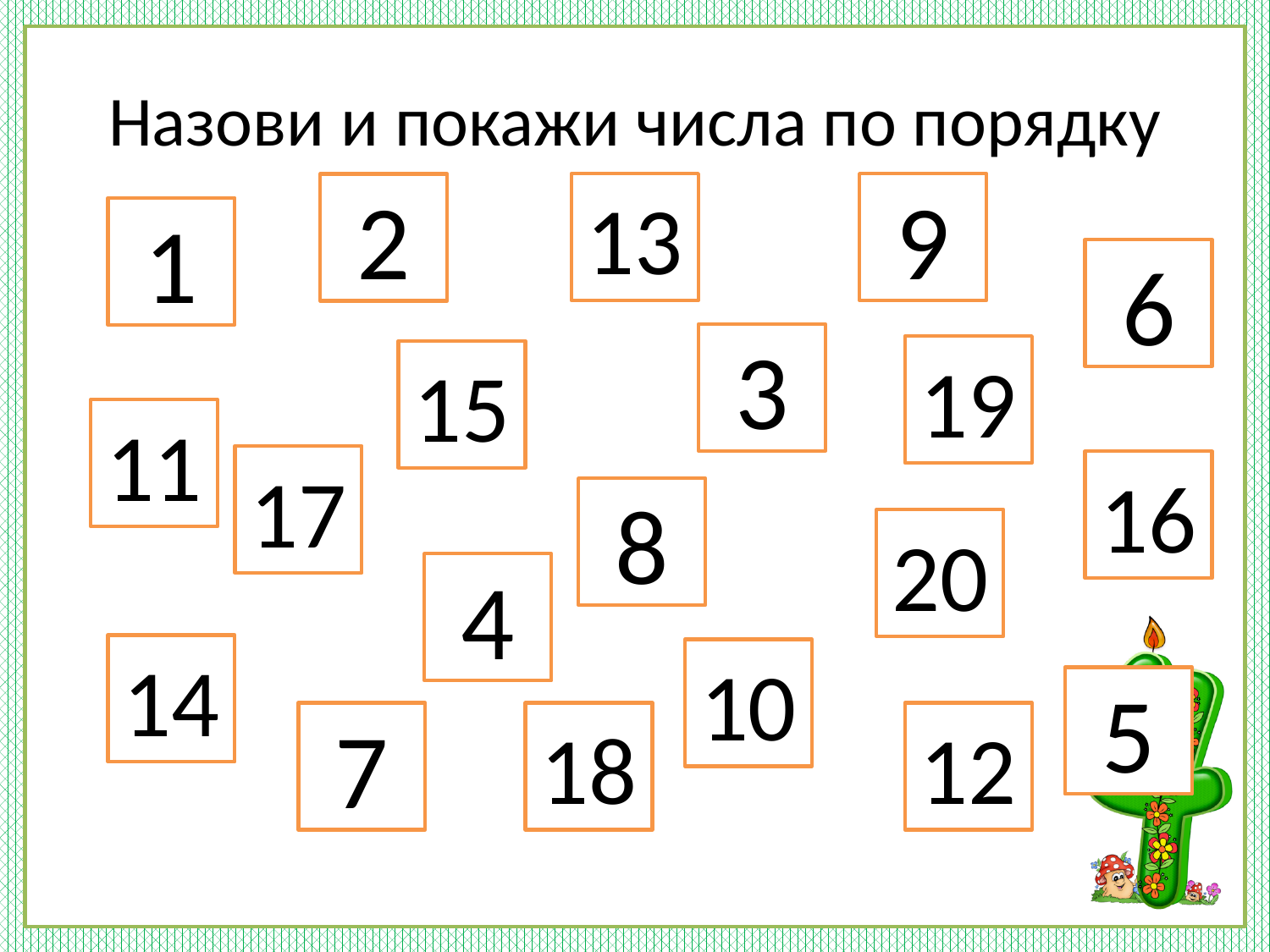

# Назови и покажи числа по порядку
13
9
2
1
6
3
19
15
11
17
16
8
20
4
14
10
5
7
18
12